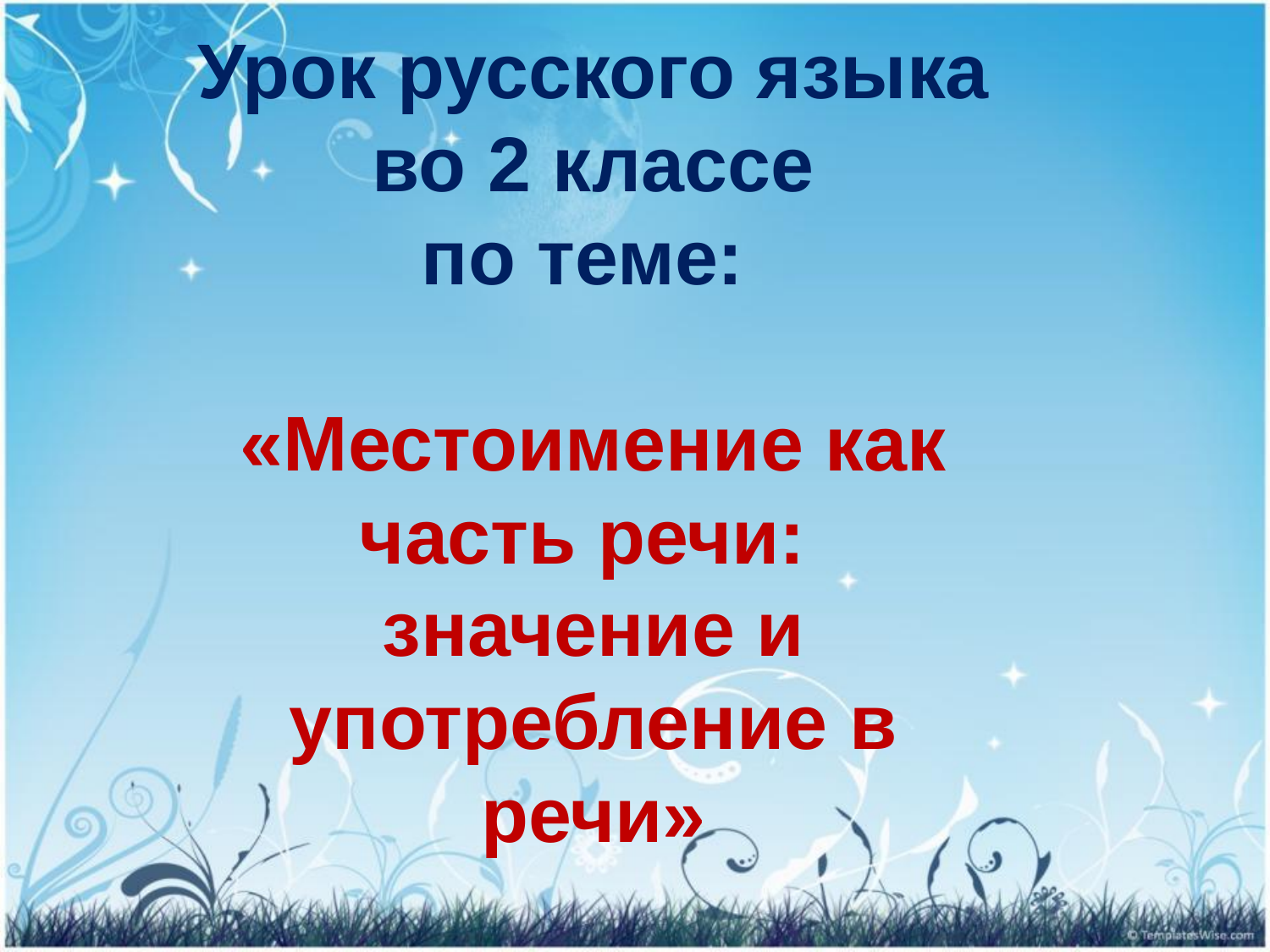

# Урок русского языка во 2 классе по теме: «Местоимение как часть речи: значение и употребление в речи»